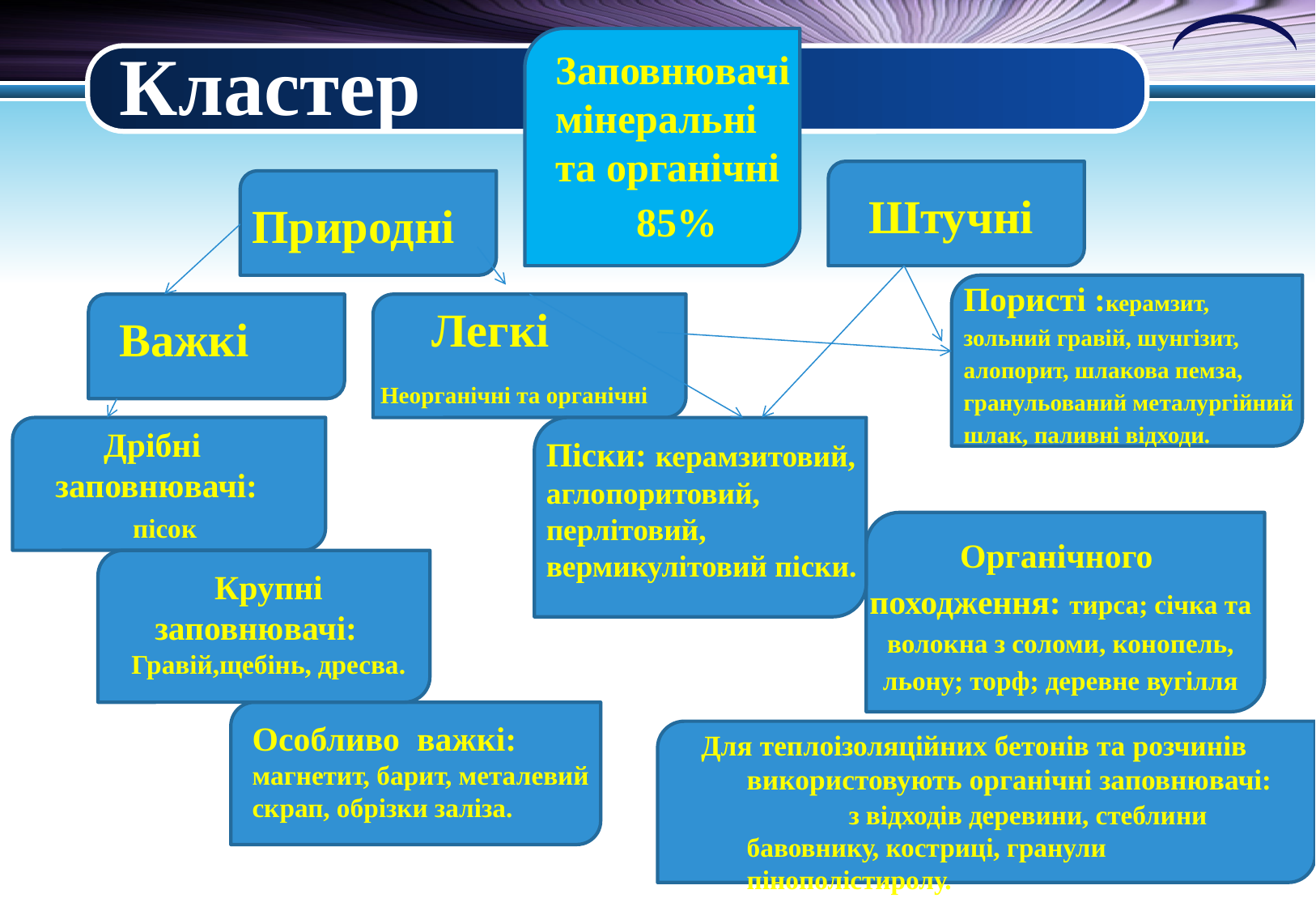

Кластер
Заповнювачі
мінеральні та органічні
        85%

Штучні
Природні
Пористі :керамзит,  зольний гравій, шунгізит, алопорит, шлакова пемза, гранульований металургійний шлак, паливні відходи.

Легкі      Неорганічні та органічні

Важкі

Дрібні  заповнювачі:
  пісок

Піски: керамзитовий, аглопоритовий, перлітовий, вермикулітовий піски.

Органічного  походження: тирса; січка та волокна з соломи, конопель, льону; торф; деревне вугілля

Крупні заповнювачі:    Гравій,щебінь, дресва.

Особливо  важкі: магнетит, барит, металевий скрап, обрізки заліза.

Для теплоізоляційних бетонів та розчинів використовують органічні заповнювачі:                   з відходів деревини, стеблини бавовнику, костриці, гранули пінополістиролу.